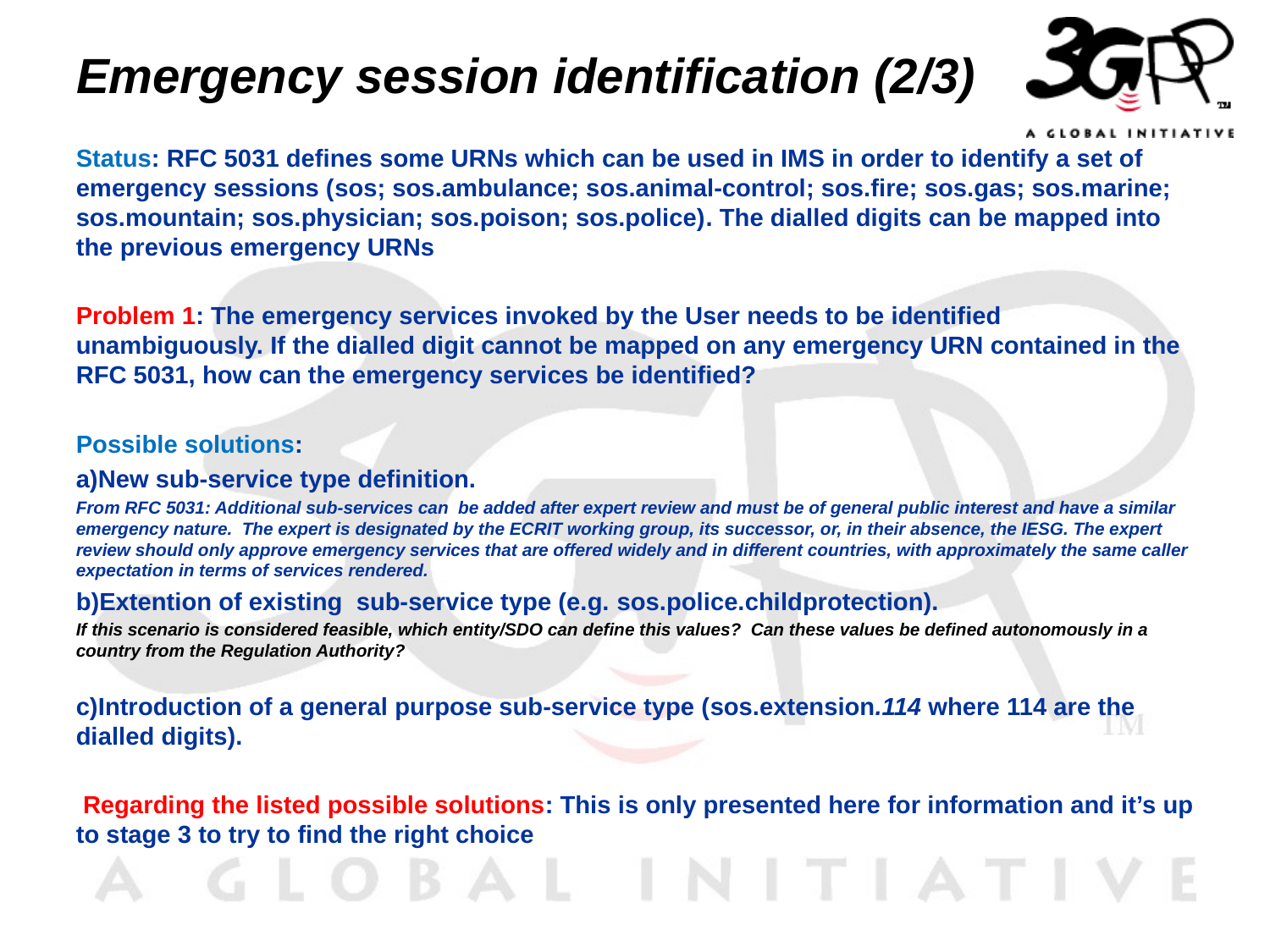

# Emergency session identification (2/3)
Status: RFC 5031 defines some URNs which can be used in IMS in order to identify a set of emergency sessions (sos; sos.ambulance; sos.animal-control; sos.fire; sos.gas; sos.marine; sos.mountain; sos.physician; sos.poison; sos.police). The dialled digits can be mapped into the previous emergency URNs

Problem 1: The emergency services invoked by the User needs to be identified unambiguously. If the dialled digit cannot be mapped on any emergency URN contained in the RFC 5031, how can the emergency services be identified?

Possible solutions:
New sub-service type definition.
From RFC 5031: Additional sub-services can  be added after expert review and must be of general public interest and have a similar emergency nature.  The expert is designated by the ECRIT working group, its successor, or, in their absence, the IESG. The expert review should only approve emergency services that are offered widely and in different countries, with approximately the same caller expectation in terms of services rendered.
Extention of existing  sub-service type (e.g. sos.police.childprotection).
If this scenario is considered feasible, which entity/SDO can define this values?  Can these values be defined autonomously in a country from the Regulation Authority?

Introduction of a general purpose sub-service type (sos.extension.114 where 114 are the dialled digits).

 Regarding the listed possible solutions: This is only presented here for information and it’s up to stage 3 to try to find the right choice